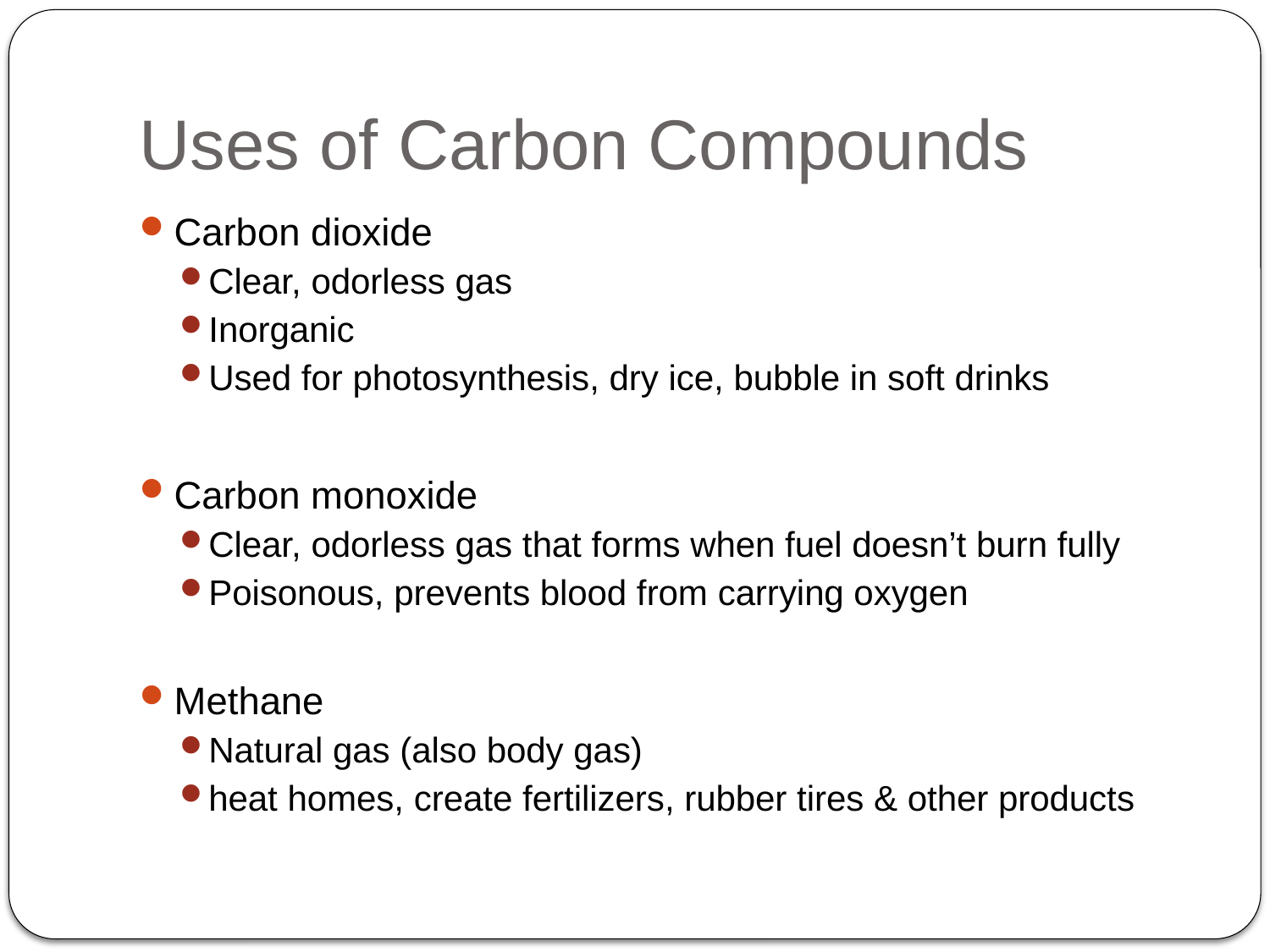

# Uses of Carbon Compounds
Carbon dioxide
Clear, odorless gas
Inorganic
Used for photosynthesis, dry ice, bubble in soft drinks

Carbon monoxide
Clear, odorless gas that forms when fuel doesn’t burn fully
Poisonous, prevents blood from carrying oxygen

Methane
Natural gas (also body gas)
heat homes, create fertilizers, rubber tires & other products